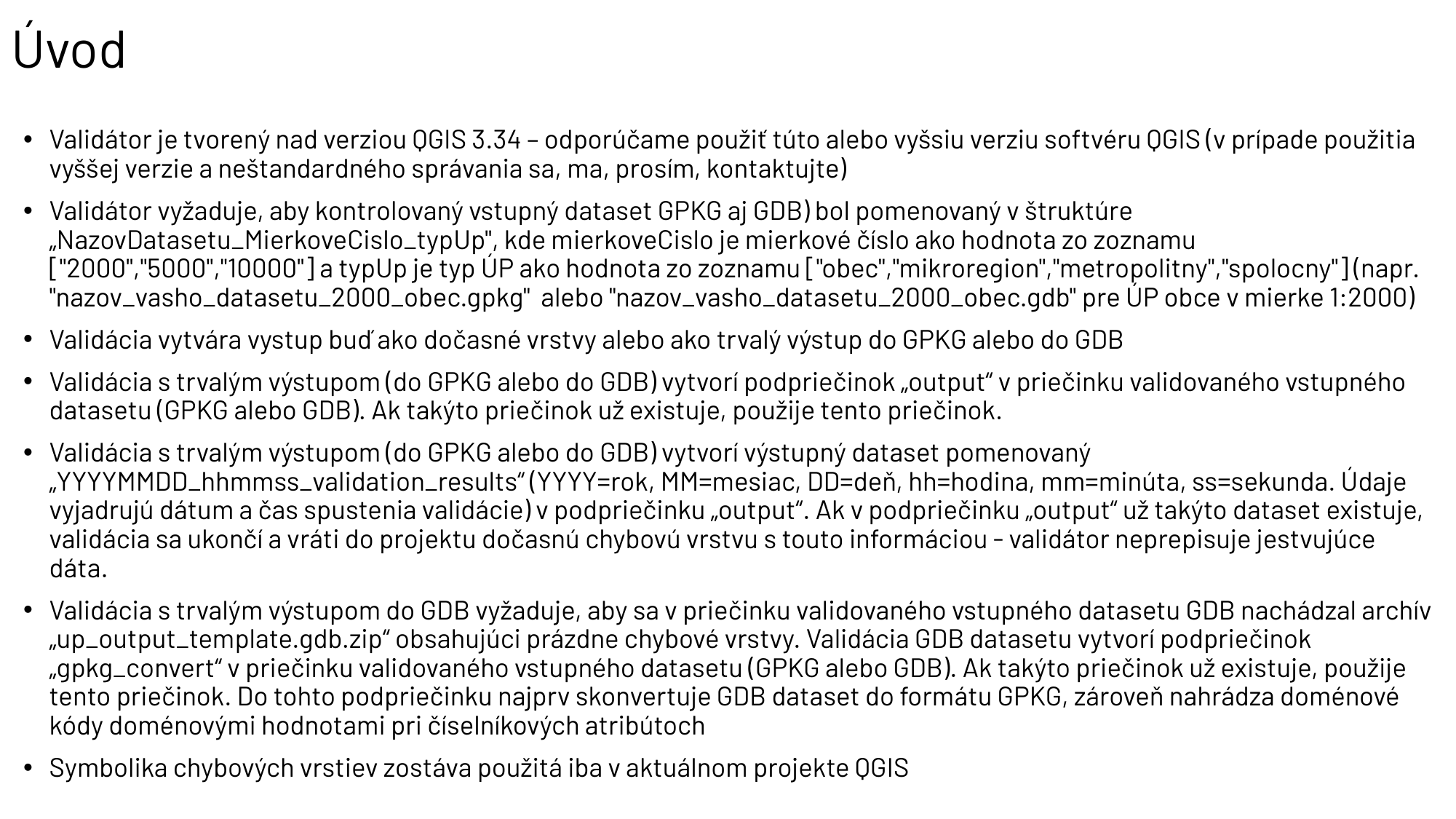

# Úvod
Validátor je tvorený nad verziou QGIS 3.34 – odporúčame použiť túto alebo vyšsiu verziu softvéru QGIS (v prípade použitia vyššej verzie a neštandardného správania sa, ma, prosím, kontaktujte)
Validátor vyžaduje, aby kontrolovaný vstupný dataset GPKG aj GDB) bol pomenovaný v štruktúre „NazovDatasetu_MierkoveCislo_typUp", kde mierkoveCislo je mierkové číslo ako hodnota zo zoznamu ["2000","5000","10000"] a typUp je typ ÚP ako hodnota zo zoznamu ["obec","mikroregion","metropolitny","spolocny"] (napr. "nazov_vasho_datasetu_2000_obec.gpkg"  alebo "nazov_vasho_datasetu_2000_obec.gdb" pre ÚP obce v mierke 1:2000)
Validácia vytvára vystup buď ako dočasné vrstvy alebo ako trvalý výstup do GPKG alebo do GDB
Validácia s trvalým výstupom (do GPKG alebo do GDB) vytvorí podpriečinok „output“ v priečinku validovaného vstupného datasetu (GPKG alebo GDB). Ak takýto priečinok už existuje, použije tento priečinok.
Validácia s trvalým výstupom (do GPKG alebo do GDB) vytvorí výstupný dataset pomenovaný „YYYYMMDD_hhmmss_validation_results“ (YYYY=rok, MM=mesiac, DD=deň, hh=hodina, mm=minúta, ss=sekunda. Údaje vyjadrujú dátum a čas spustenia validácie) v podpriečinku „output“. Ak v podpriečinku „output“ už takýto dataset existuje, validácia sa ukončí a vráti do projektu dočasnú chybovú vrstvu s touto informáciou - validátor neprepisuje jestvujúce dáta.
Validácia s trvalým výstupom do GDB vyžaduje, aby sa v priečinku validovaného vstupného datasetu GDB nachádzal archív „up_output_template.gdb.zip“ obsahujúci prázdne chybové vrstvy. Validácia GDB datasetu vytvorí podpriečinok „gpkg_convert“ v priečinku validovaného vstupného datasetu (GPKG alebo GDB). Ak takýto priečinok už existuje, použije tento priečinok. Do tohto podpriečinku najprv skonvertuje GDB dataset do formátu GPKG, zároveň nahrádza doménové kódy doménovými hodnotami pri číselníkových atribútoch
Symbolika chybových vrstiev zostáva použitá iba v aktuálnom projekte QGIS